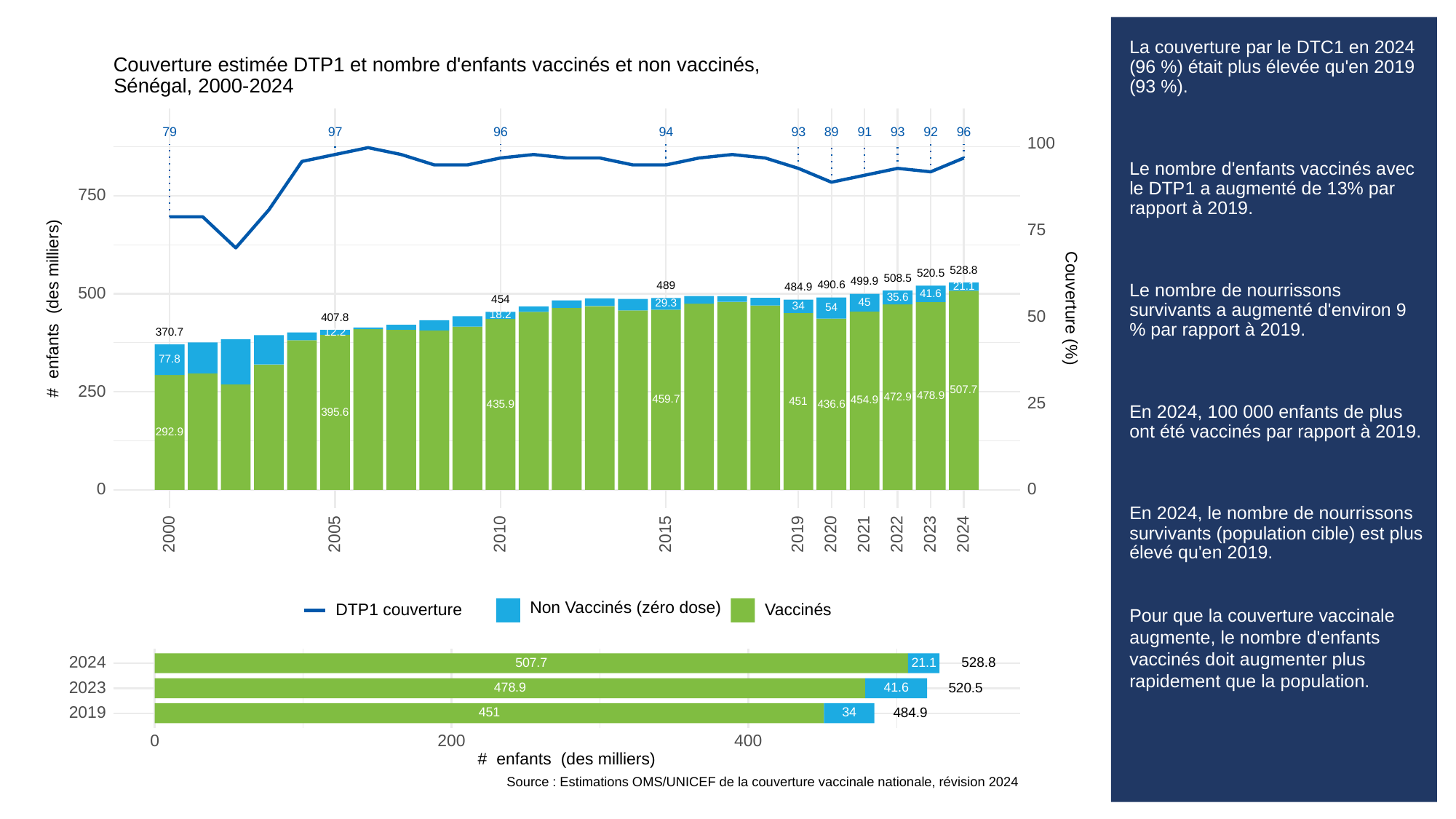

# La couverture par le DTC1 en 2024 (96 %) était plus élevée qu'en 2019 (93 %).

Le nombre d'enfants vaccinés avec le DTP1 a augmenté de 13% par rapport à 2019.

Le nombre de nourrissons survivants a augmenté d'environ 9 % par rapport à 2019.

En 2024, 100 000 enfants de plus ont été vaccinés par rapport à 2019.

En 2024, le nombre de nourrissons survivants (population cible) est plus élevé qu'en 2019.

Pour que la couverture vaccinale augmente, le nombre d'enfants vaccinés doit augmenter plus rapidement que la population.

Couverture estimée DTP1 et nombre d'enfants vaccinés et non vaccinés,
Sénégal, 2000-2024

93
93
79
97
96
94
89
91
92
96
100

750

75

528.8
520.5
508.5
499.9
490.6
489

21.1
484.9

500
41.6

35.6

454

45

29.3

#  enfants  (des milliers)
Couverture (%)

34

54

50
18.2

407.8

370.7
12.2

77.8

250
507.7
478.9

472.9
459.7
454.9
25
451
436.6
435.9
395.6
292.9

0
0

2023
2000
2005
2010
2015
2019
2020
2021
2022
2024

Non Vaccinés (zéro dose)
Vaccinés
DTP1 couverture

2024
528.8
507.7
21.1

2023
520.5
478.9
41.6

2019
484.9
34
451

0
200
400
#  enfants  (des milliers)
Source : Estimations OMS/UNICEF de la couverture vaccinale nationale, révision 2024